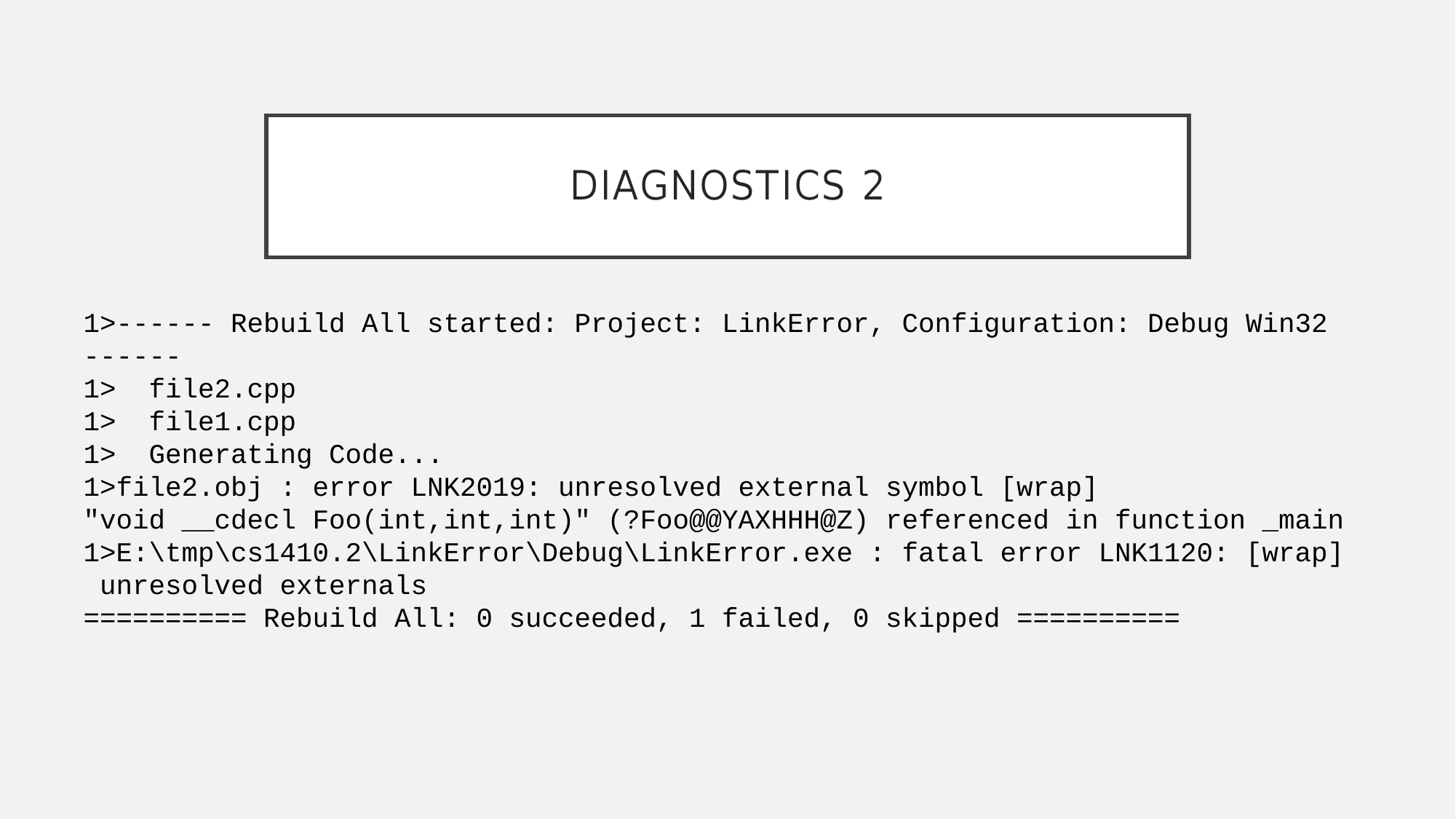

# Diagnostics 2
1>------ Rebuild All started: Project: LinkError, Configuration: Debug Win32 ------
1>  file2.cpp
1>  file1.cpp
1>  Generating Code...
1>file2.obj : error LNK2019: unresolved external symbol [wrap]
"void __cdecl Foo(int,int,int)" (?Foo@@YAXHHH@Z) referenced in function _main
1>E:\tmp\cs1410.2\LinkError\Debug\LinkError.exe : fatal error LNK1120: [wrap]
 unresolved externals
========== Rebuild All: 0 succeeded, 1 failed, 0 skipped ==========